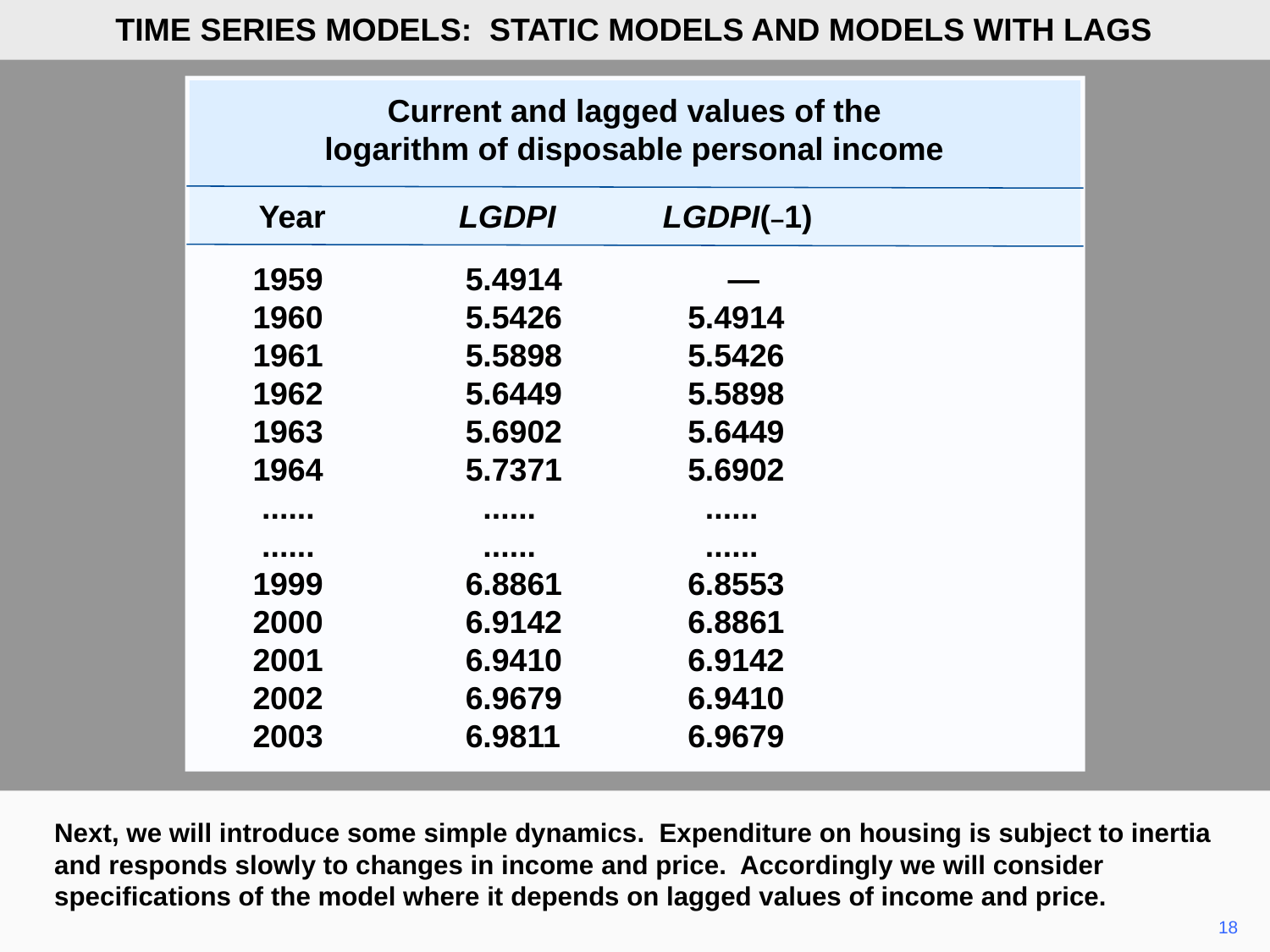

TIME SERIES MODELS:  STATIC MODELS AND MODELS WITH LAGS

Current and lagged values of the
logarithm of disposable personal income

                       Year               LGDPI            LGDPI(–1)

	1959	5.4914	—
	1960	5.5426	5.4914
	1961	5.5898	5.5426
	1962	5.6449	5.5898
	1963	5.6902	5.6449
	1964	5.7371	5.6902
	 ......	 ......	 ......
	 ......	 ......	 ......
	1999	6.8861	6.8553
	2000	6.9142	6.8861
	2001	6.9410	6.9142
	2002	6.9679	6.9410
	2003	6.9811	6.9679

Next, we will introduce some simple dynamics.  Expenditure on housing is subject to inertia and responds slowly to changes in income and price.  Accordingly we will consider specifications of the model where it depends on lagged values of income and price.
18